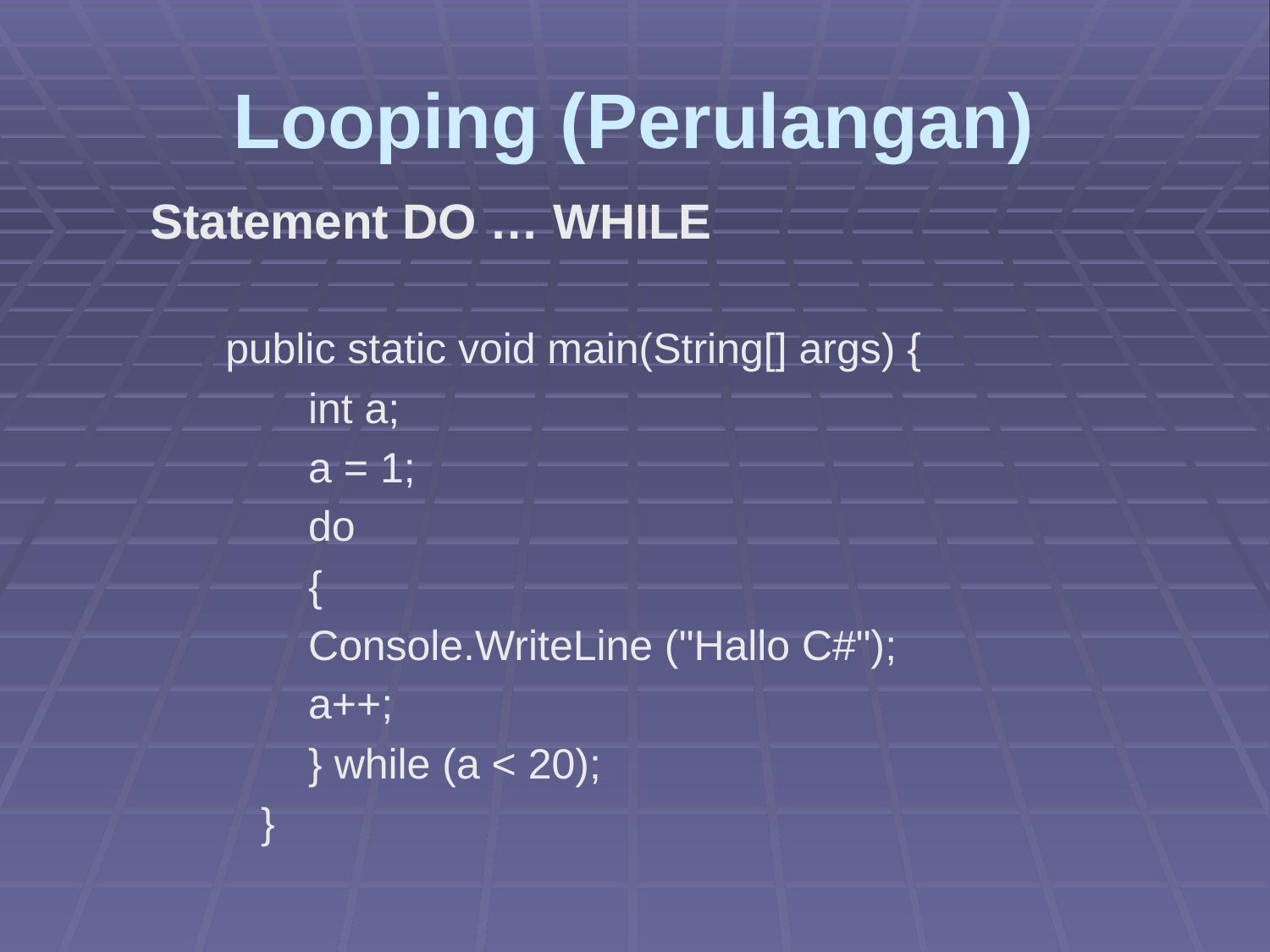

# Looping (Perulangan)
Statement DO … WHILE

 public static void main(String[] args) {
        int a;
        a = 1;
        do
        {
        Console.WriteLine ("Hallo C#");
        a++;
        } while (a < 20);
    }